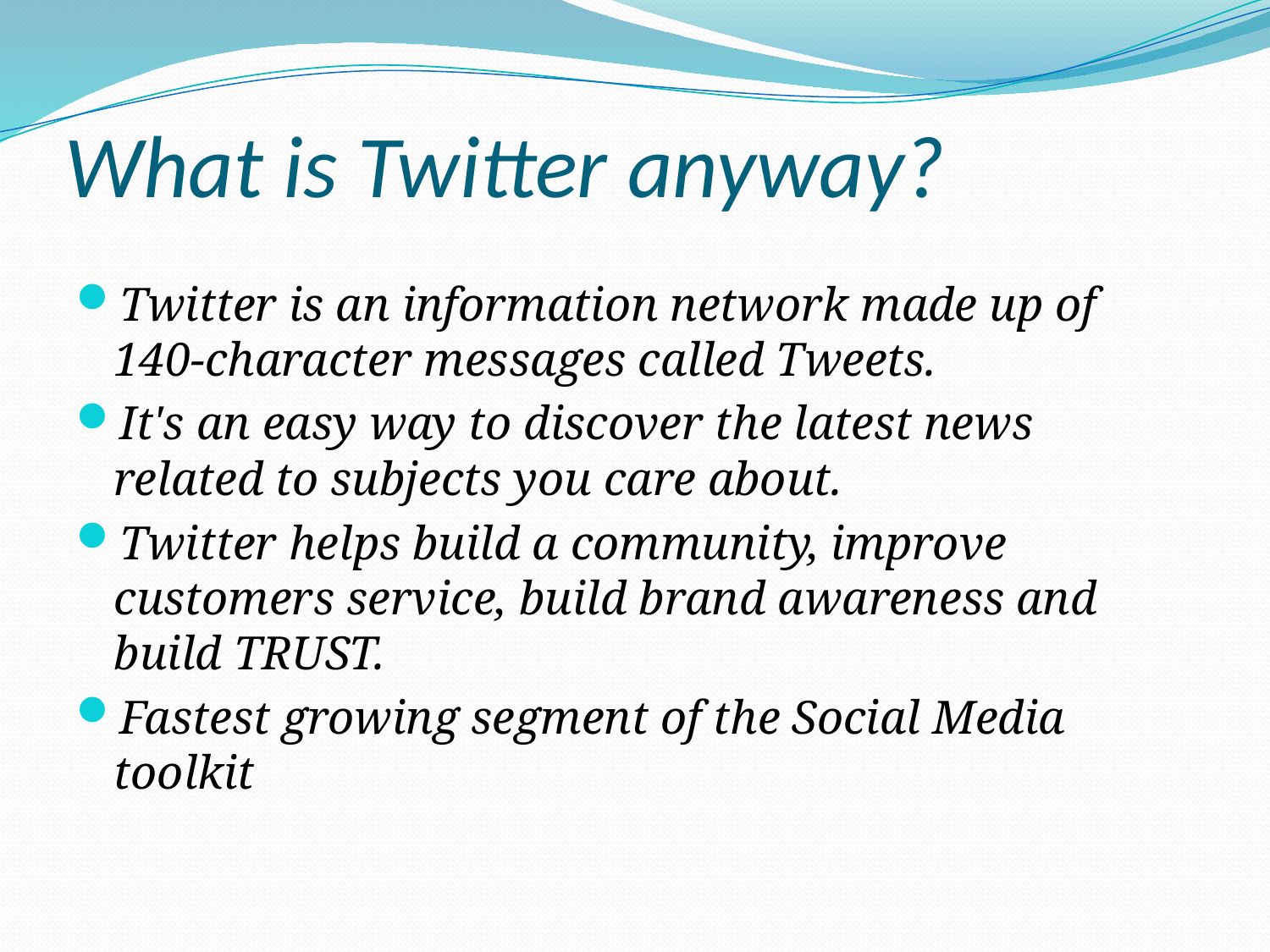

# What is Twitter anyway?
Twitter is an information network made up of 140-character messages called Tweets.
It's an easy way to discover the latest news related to subjects you care about.
Twitter helps build a community, improve customers service, build brand awareness and build TRUST.
Fastest growing segment of the Social Media toolkit